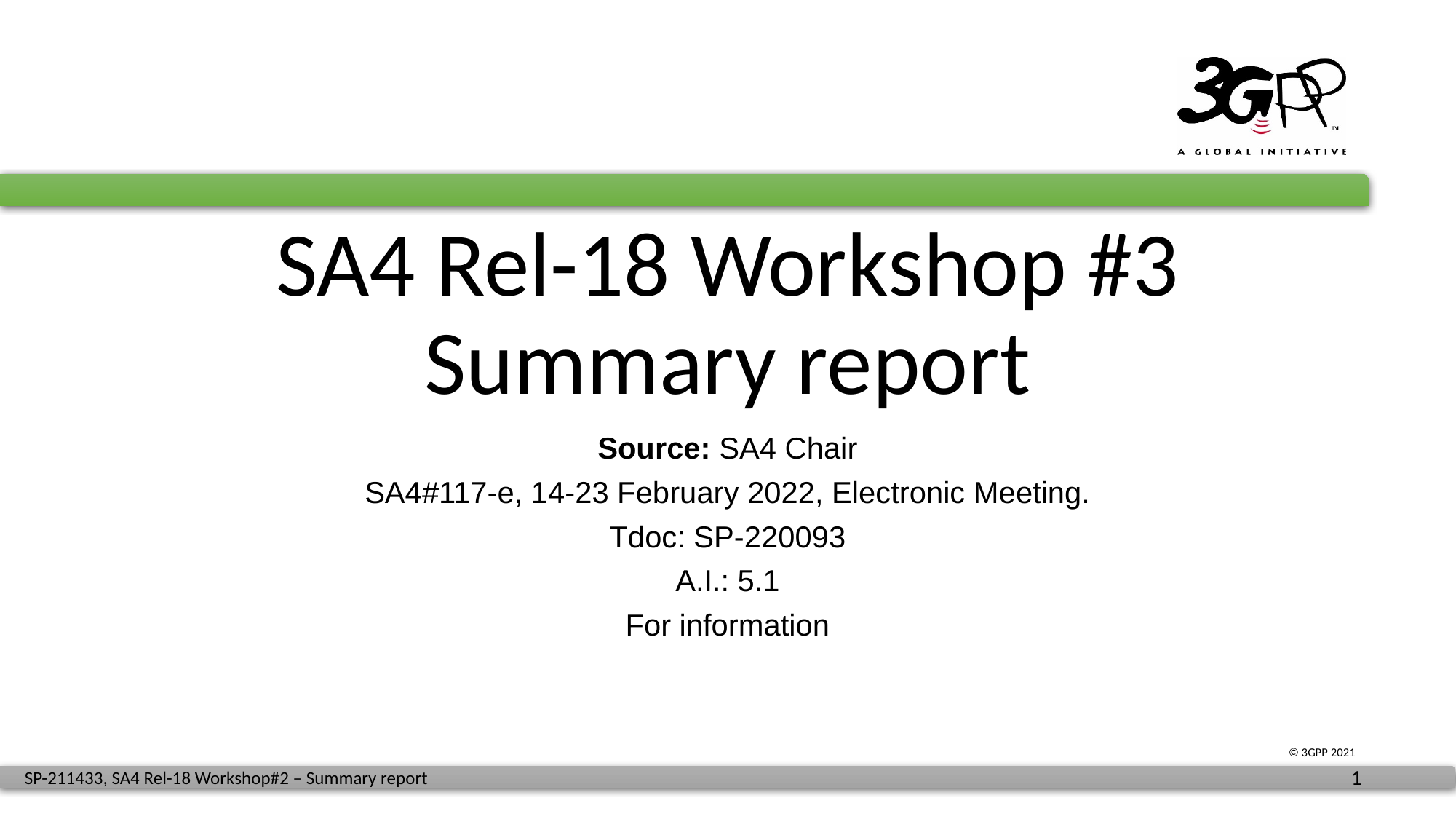

# SA4 Rel-18 Workshop #3 Summary report
Source: SA4 Chair
SA4#117-e, 14-23 February 2022, Electronic Meeting.
Tdoc: SP-220093
A.I.: 5.1
For information